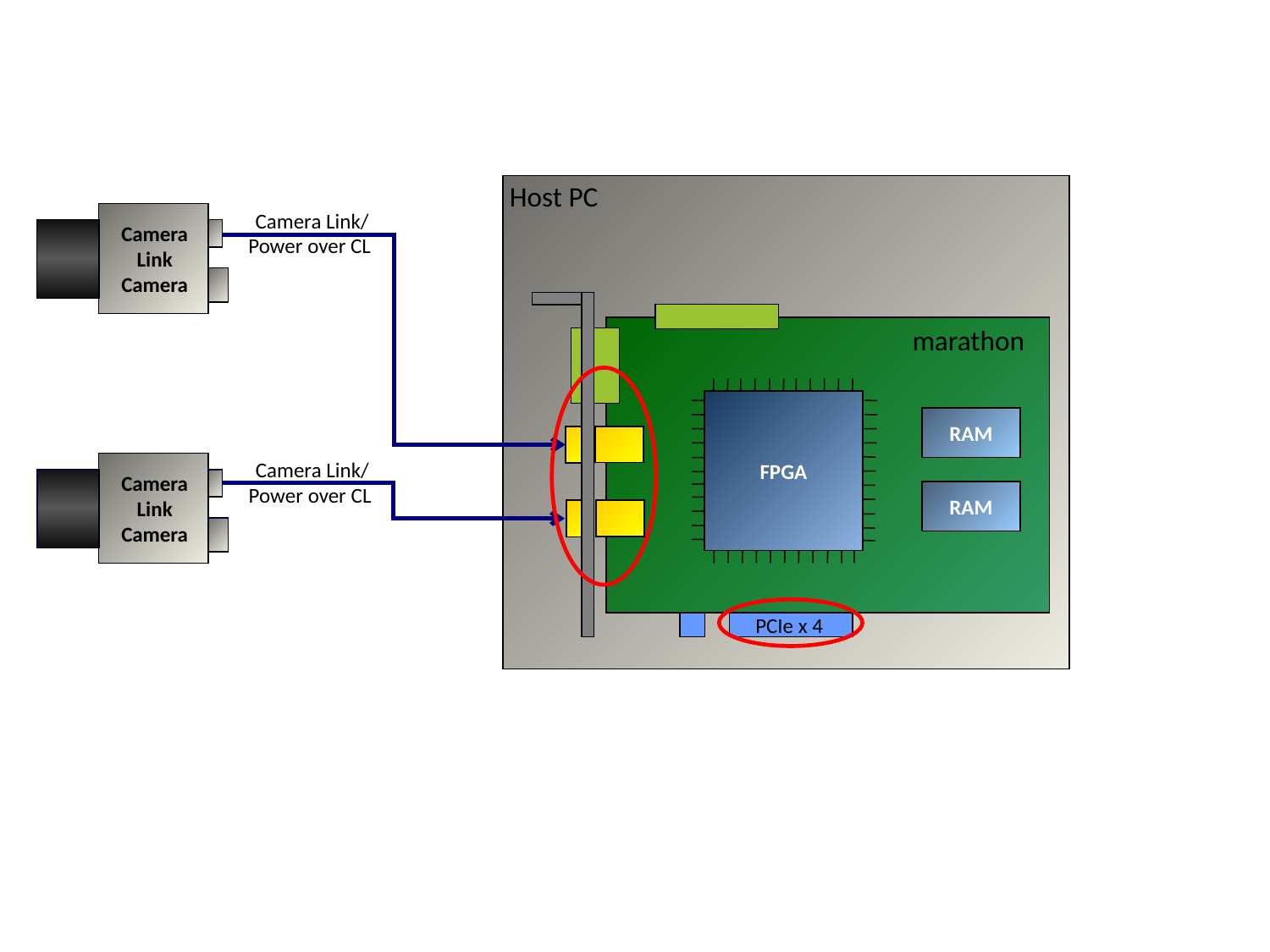

Host PC

Camera Link/
Power over CL
Camera
Link
Camera

FPGA

RAM

RAM

marathon

Camera
Link
Camera

PCIe x 4
Camera Link/
Power over CL